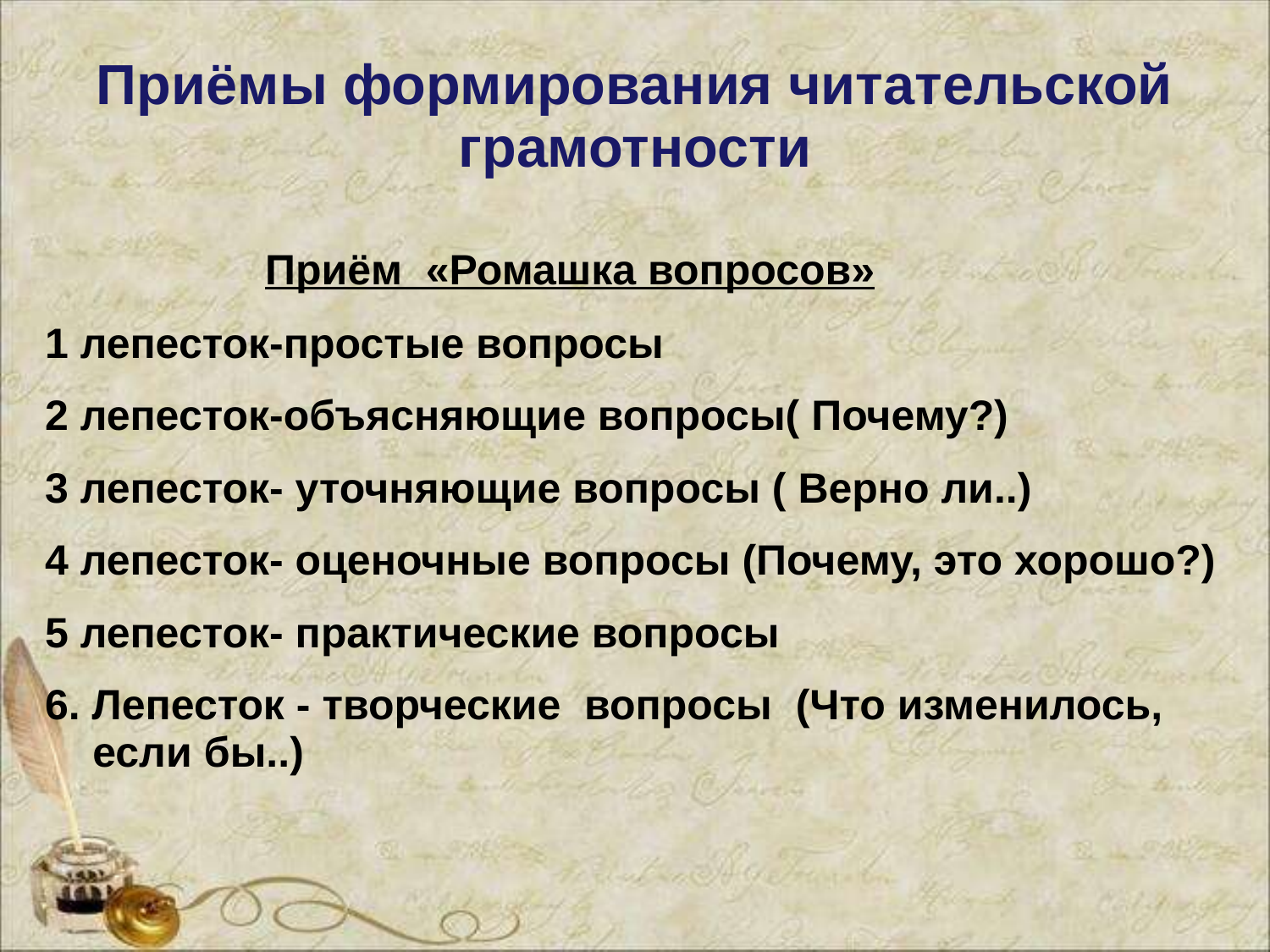

# Приёмы формирования читательской грамотности

                Приём  «Ромашка вопросов»
1 лепесток-простые вопросы
2 лепесток-объясняющие вопросы( Почему?)
3 лепесток- уточняющие вопросы ( Верно ли..)
4 лепесток- оценочные вопросы (Почему, это хорошо?)
5 лепесток- практические вопросы
6. Лепесток - творческие  вопросы  (Что изменилось, если бы..)